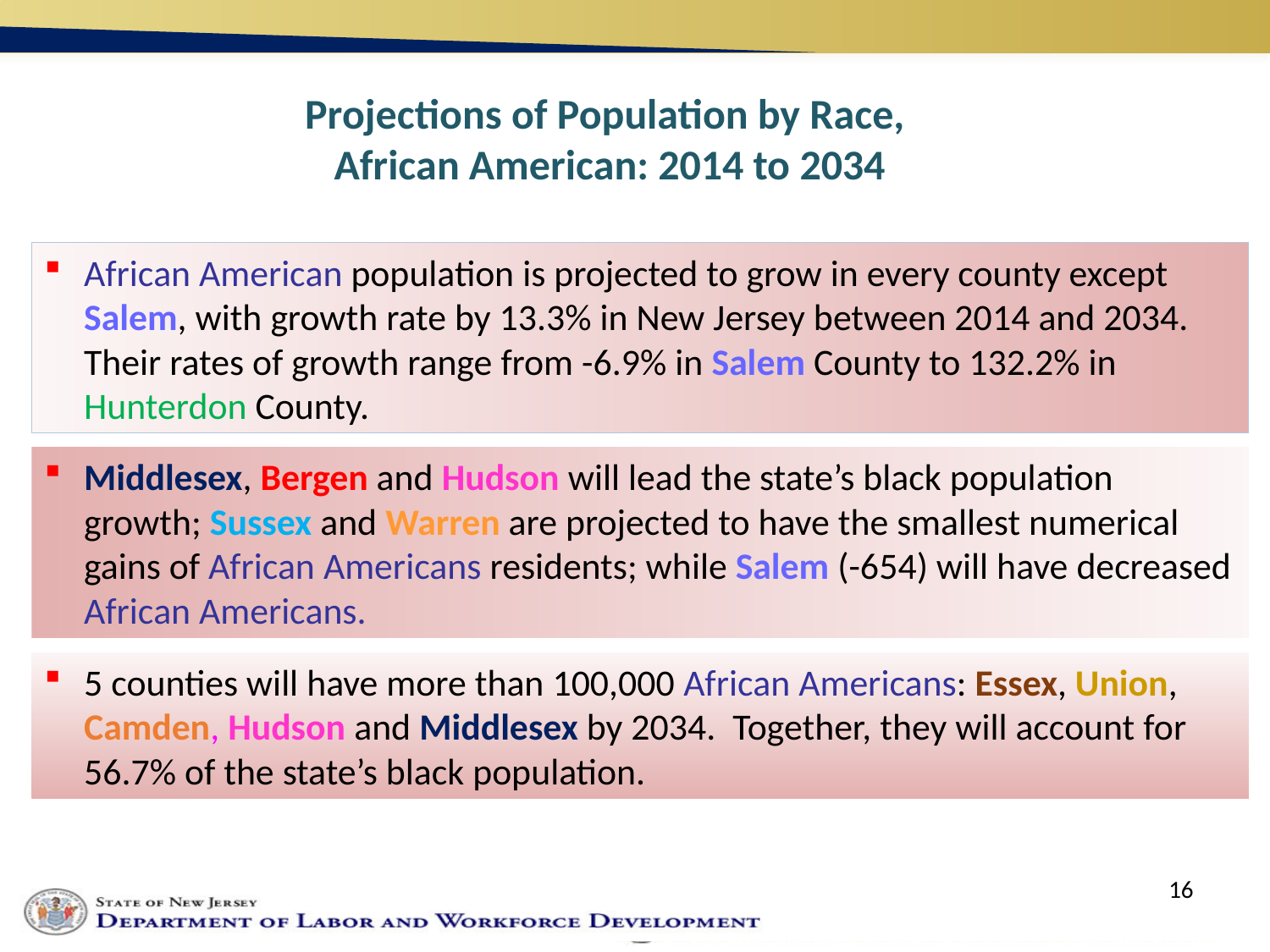

Projections of Population by Race,
African American: 2014 to 2034
African American population is projected to grow in every county except Salem, with growth rate by 13.3% in New Jersey between 2014 and 2034.  Their rates of growth range from -6.9% in Salem County to 132.2% in Hunterdon County.
Middlesex, Bergen and Hudson will lead the state’s black population growth; Sussex and Warren are projected to have the smallest numerical gains of African Americans residents; while Salem (-654) will have decreased African Americans.
5 counties will have more than 100,000 African Americans: Essex, Union, Camden, Hudson and Middlesex by 2034.  Together, they will account for 56.7% of the state’s black population.
16